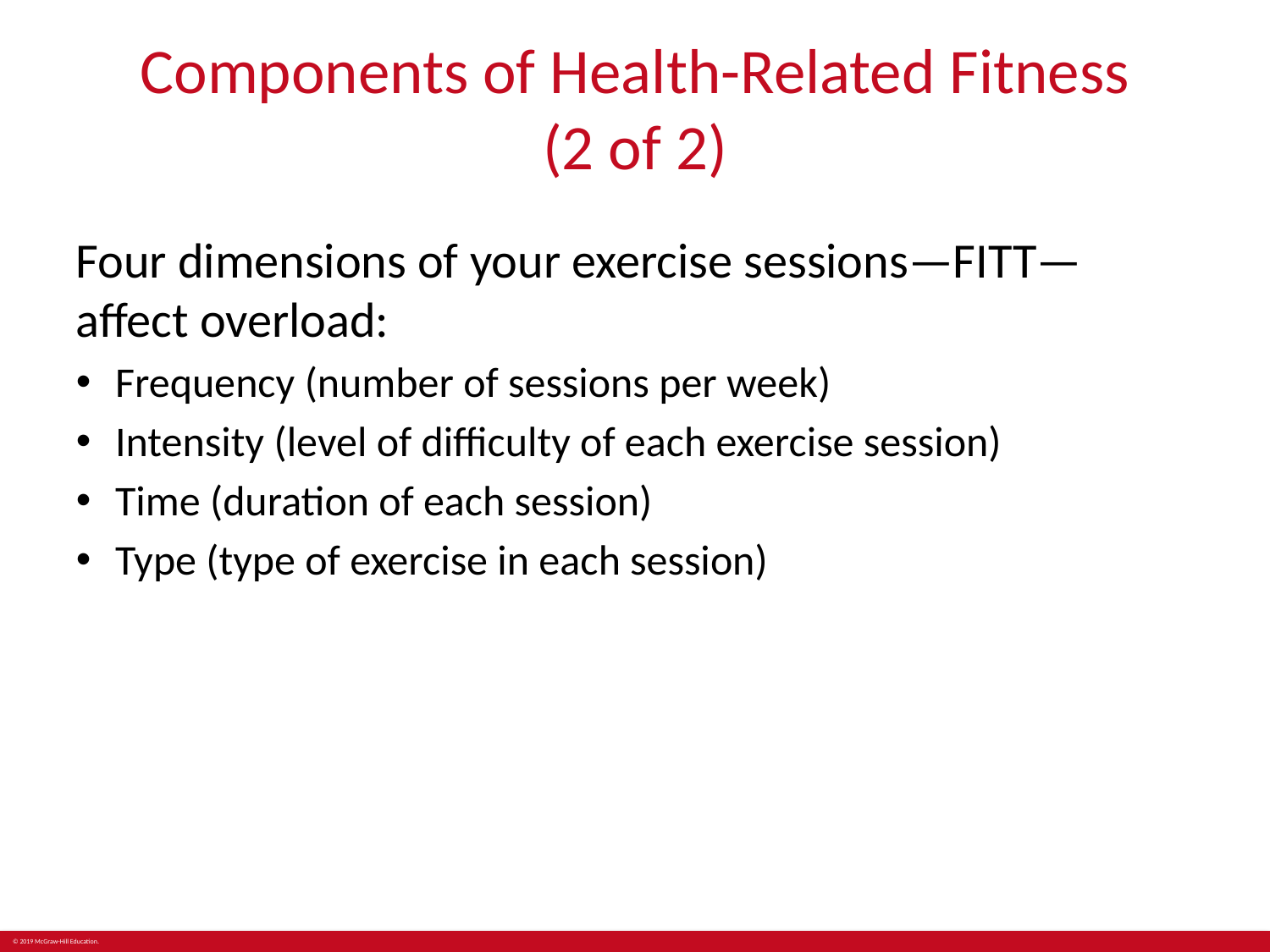

# Components of Health-Related Fitness (2 of 2)
Four dimensions of your exercise sessions—FITT— affect overload:
Frequency (number of sessions per week)
Intensity (level of difficulty of each exercise session)
Time (duration of each session)
Type (type of exercise in each session)